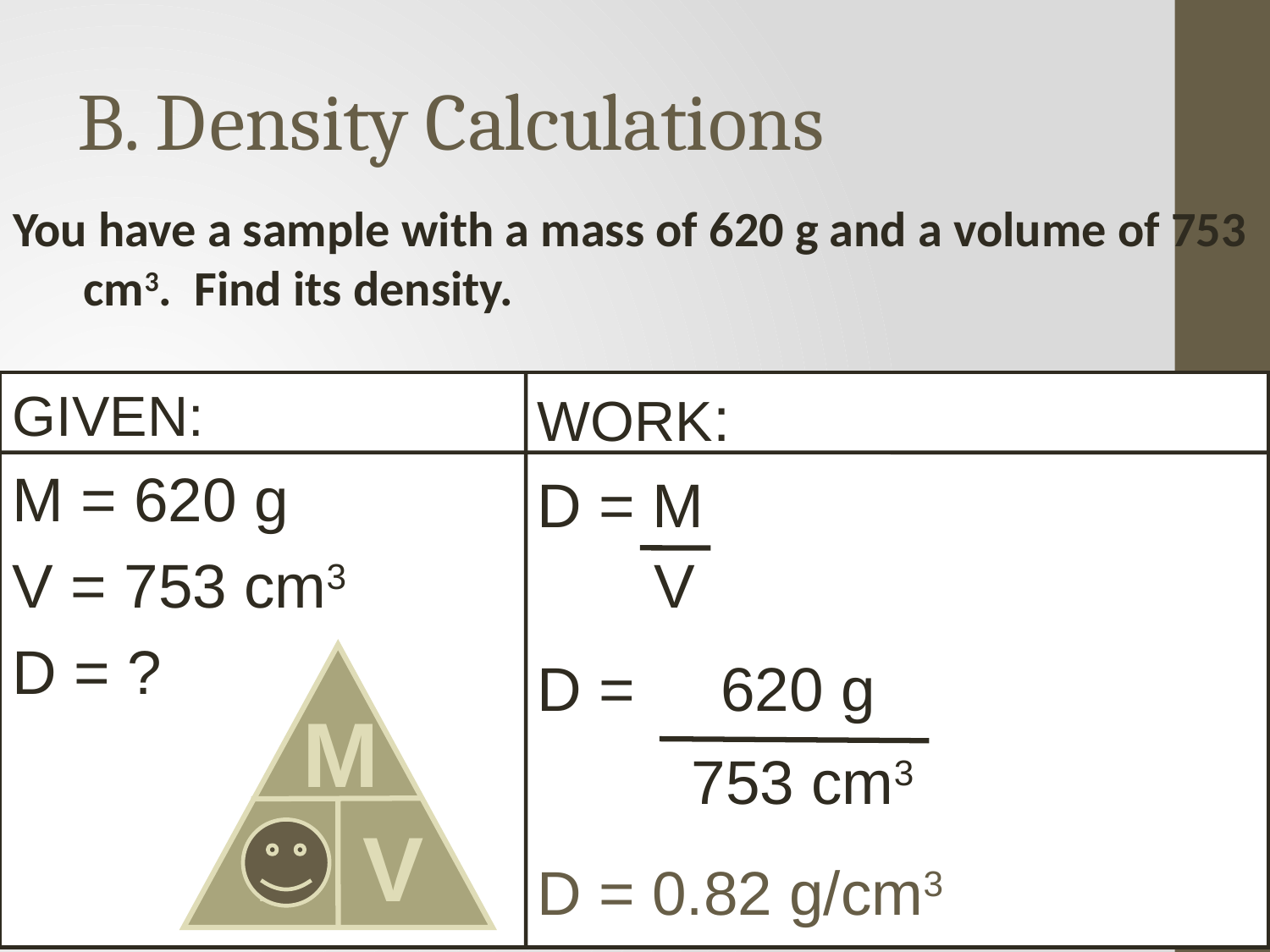

# B. Density Calculations
You have a sample with a mass of 620 g and a volume of 753 cm3.  Find its density.

GIVEN:
M = 620 g
V = 753 cm3
D = ?
WORK:
D = M
       V

D =     620 g
         753 cm3

M
D
V

D = 0.82 g/cm3